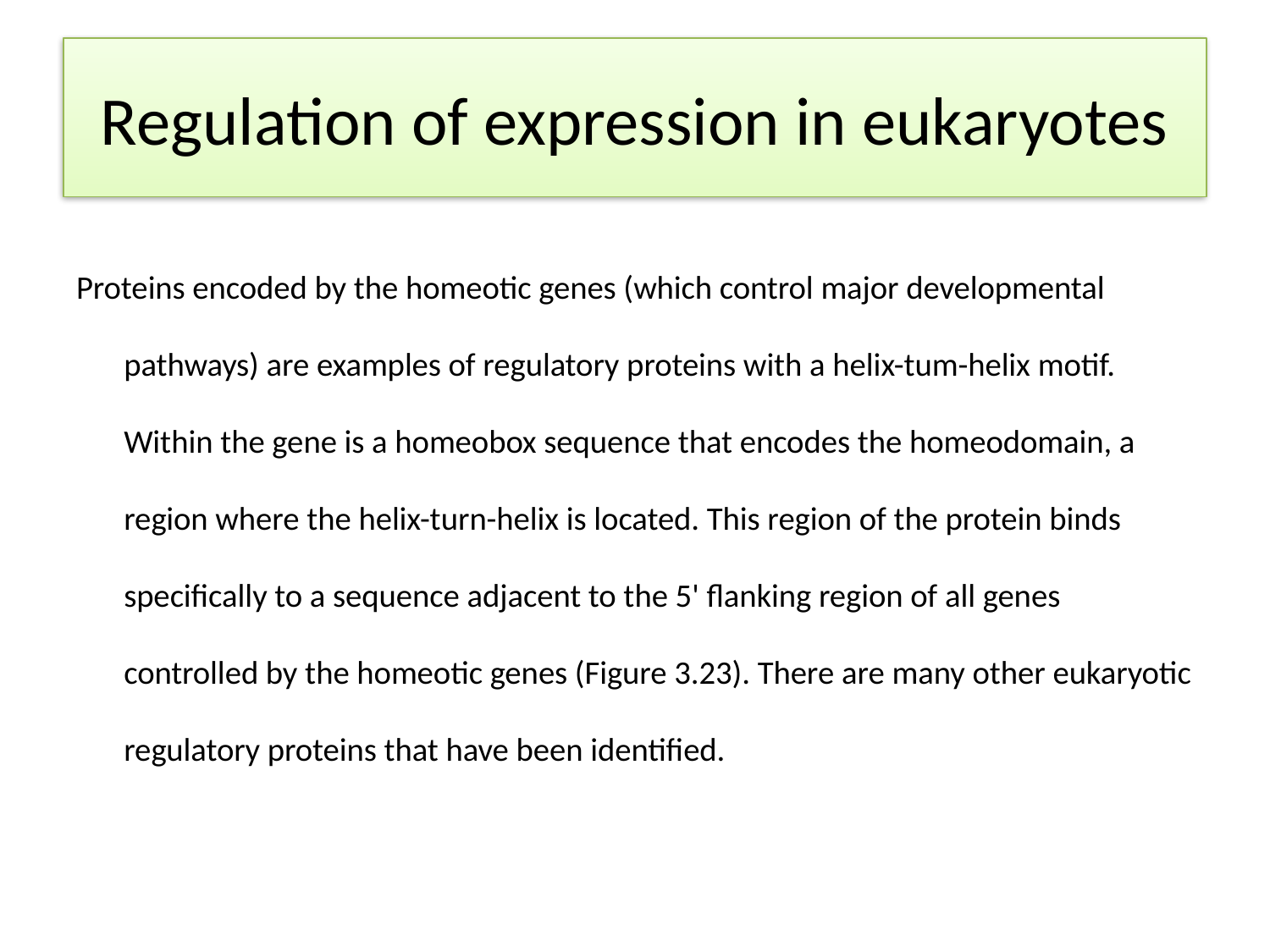

# Regulation of expression in eukaryotes
Proteins encoded by the homeotic genes (which control major developmental pathways) are examples of regulatory proteins with a helix-tum-helix motif. Within the gene is a homeobox sequence that encodes the homeodomain, a region where the helix-turn-helix is located. This region of the protein binds specifically to a sequence adjacent to the 5' flanking region of all genes controlled by the homeotic genes (Figure 3.23). There are many other eukaryotic regulatory proteins that have been identified.